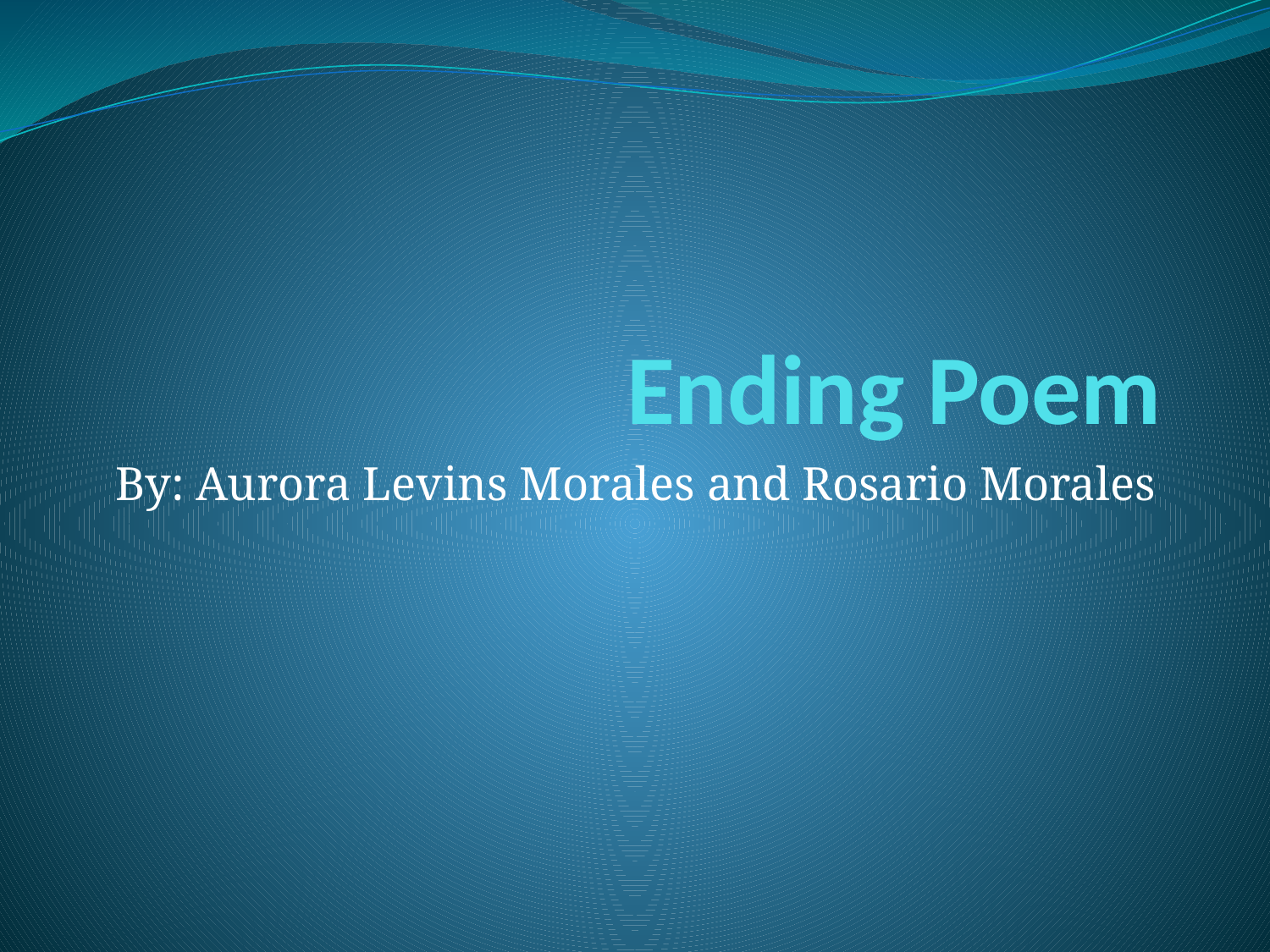

# Ending Poem
By: Aurora Levins Morales and Rosario Morales